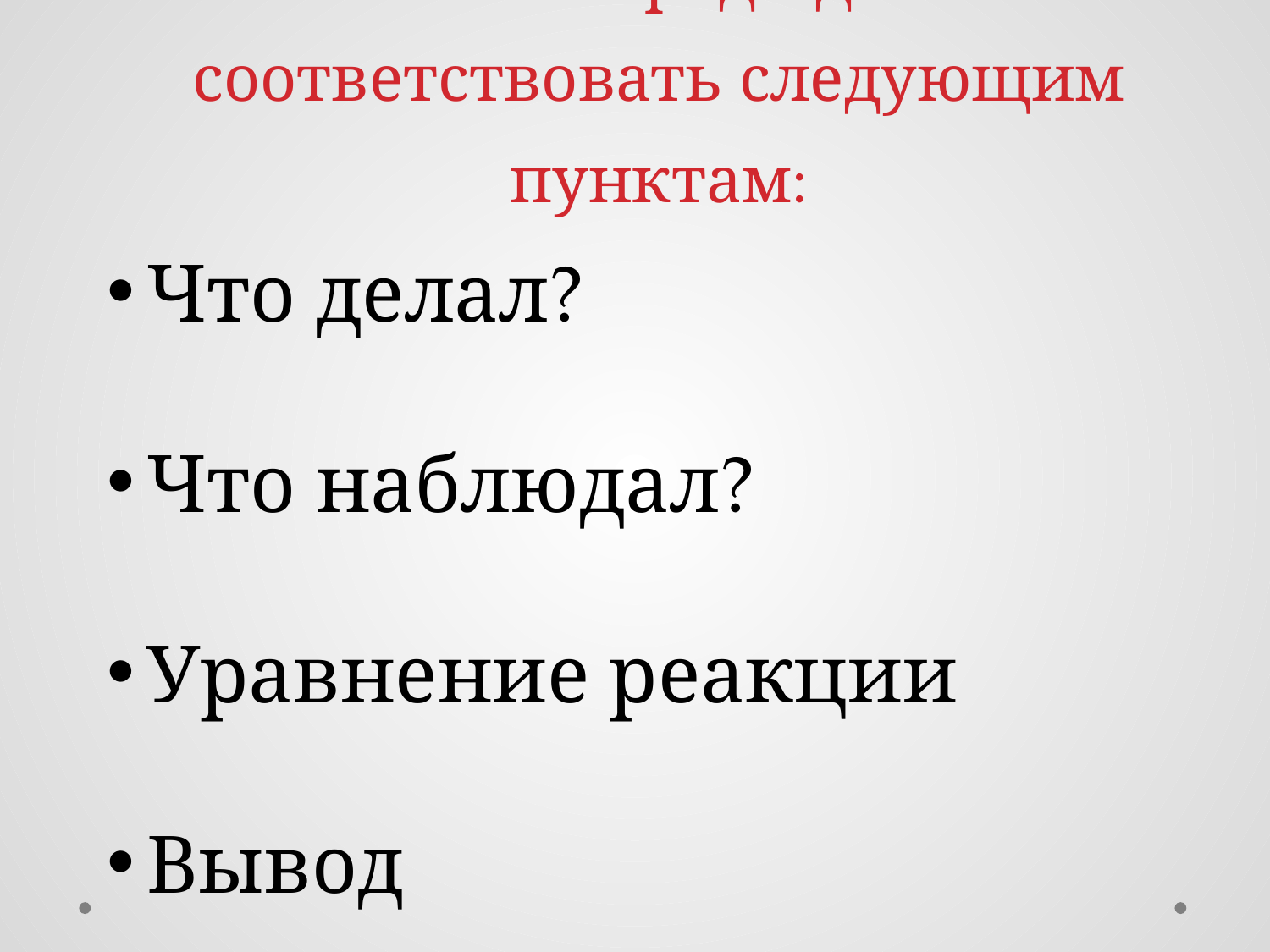

# Записи в тетради должны соответствовать следующим пунктам:
Что делал?

Что наблюдал?

Уравнение реакции

Вывод